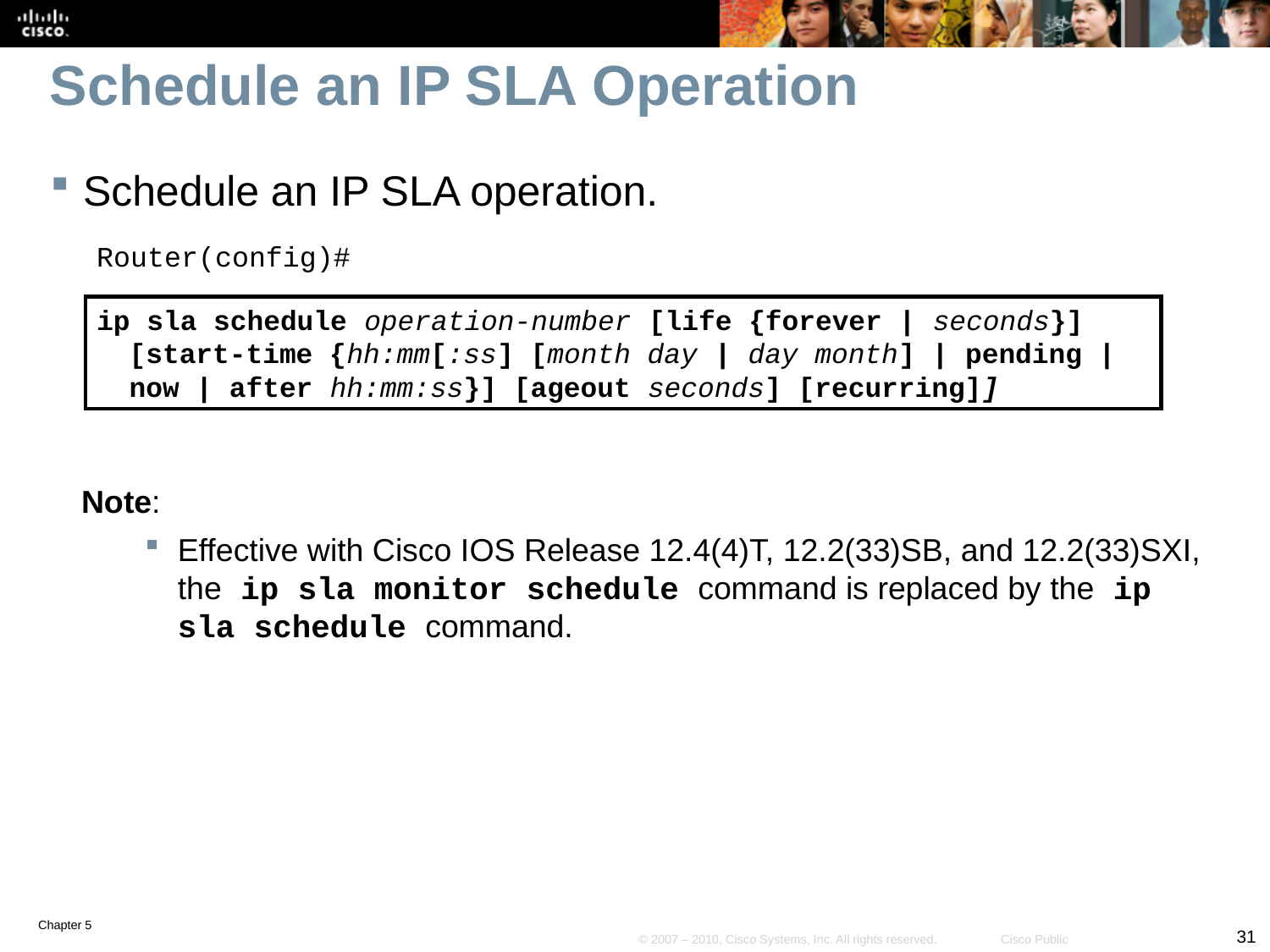

# Schedule an IP SLA Operation
Schedule an IP SLA operation.
Router(config)#
ip sla schedule operation-number [life {forever | seconds}] [start-time {hh:mm[:ss] [month day | day month] | pending | now | after hh:mm:ss}] [ageout seconds] [recurring]]
Note:
Effective with Cisco IOS Release 12.4(4)T, 12.2(33)SB, and 12.2(33)SXI, the ip sla monitor schedule command is replaced by the ip sla schedule command.